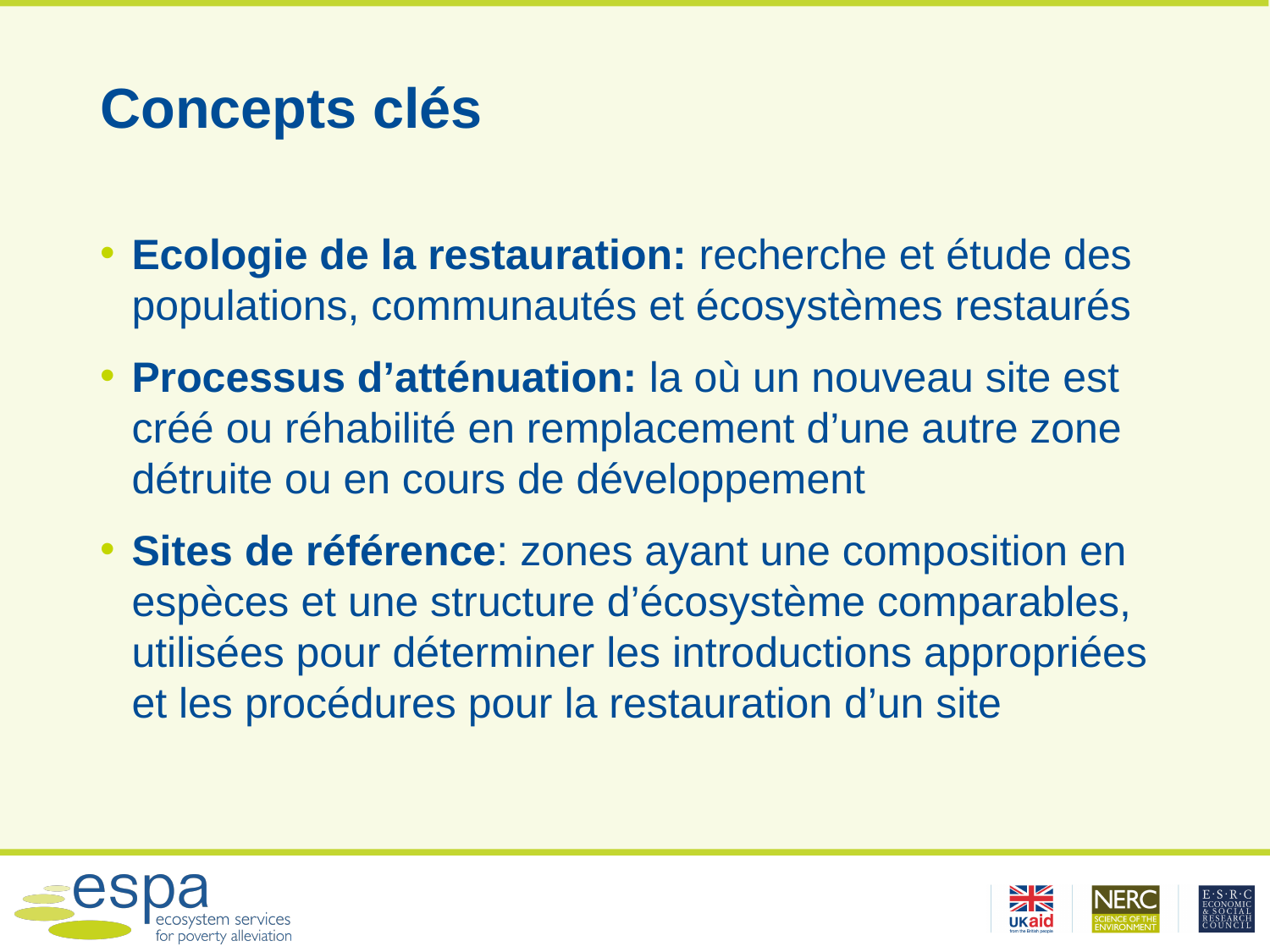

# Concepts clés
Ecologie de la restauration: recherche et étude des populations, communautés et écosystèmes restaurés
Processus d’atténuation: la où un nouveau site est créé ou réhabilité en remplacement d’une autre zone détruite ou en cours de développement
Sites de référence: zones ayant une composition en espèces et une structure d’écosystème comparables, utilisées pour déterminer les introductions appropriées et les procédures pour la restauration d’un site